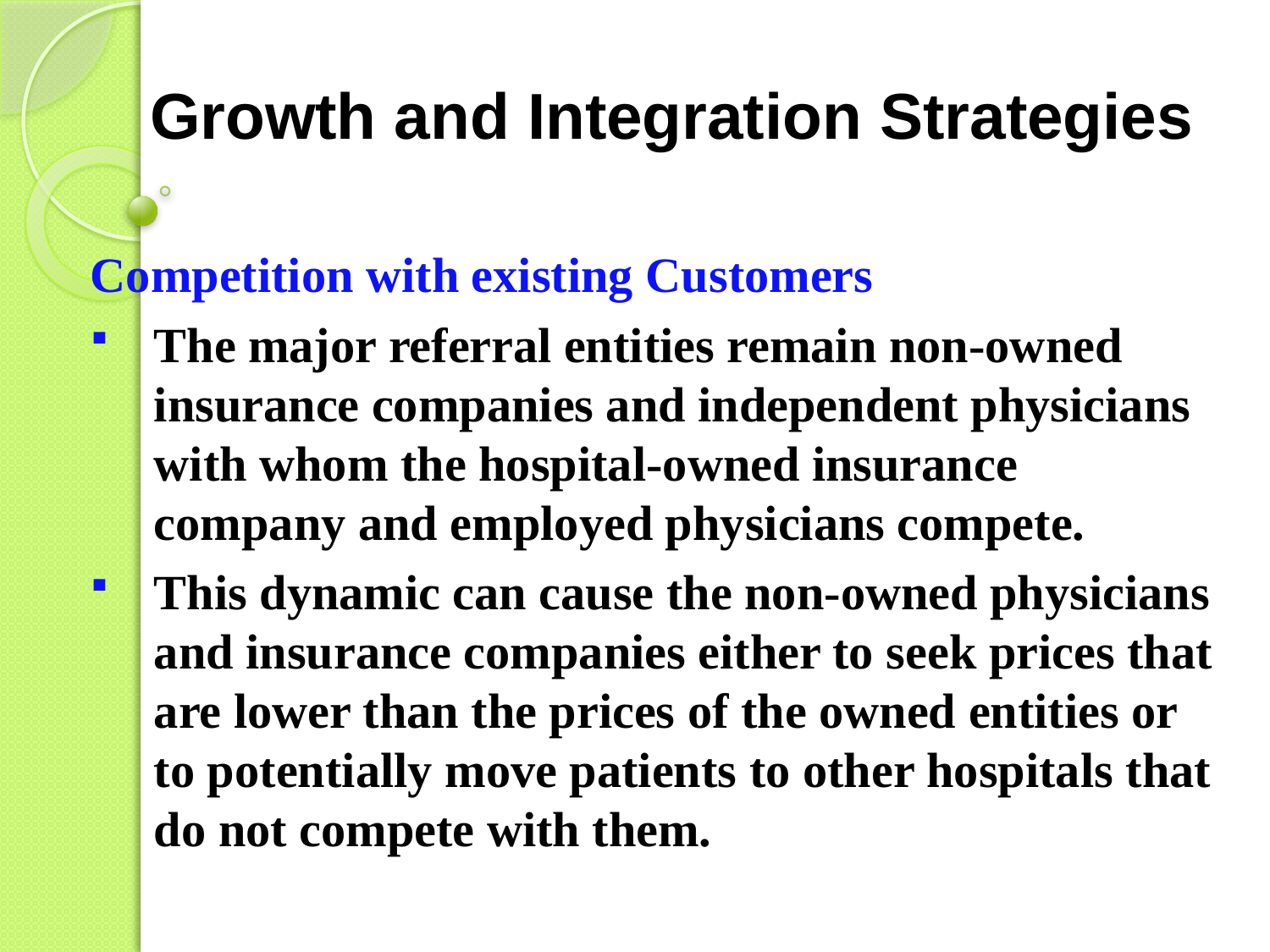

# Growth and Integration Strategies
Competition with existing Customers
The major referral entities remain non-owned insurance companies and independent physicians with whom the hospital-owned insurance company and employed physicians compete.
This dynamic can cause the non-owned physicians and insurance companies either to seek prices that are lower than the prices of the owned entities or to potentially move patients to other hospitals that do not compete with them.